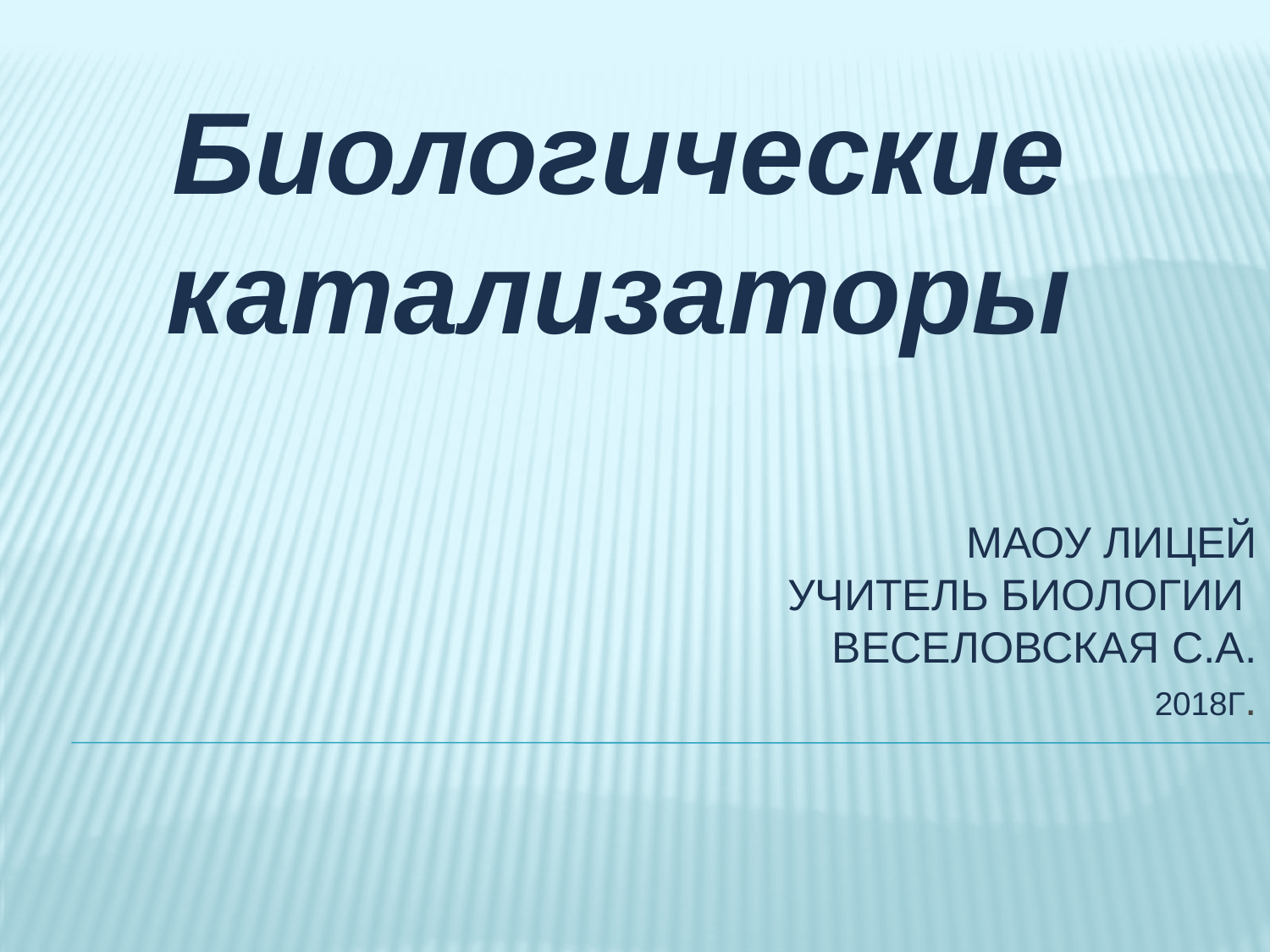

Биологические катализаторы

# МАОУ лицей Учитель биологии Веселовская С.А. 2018г.